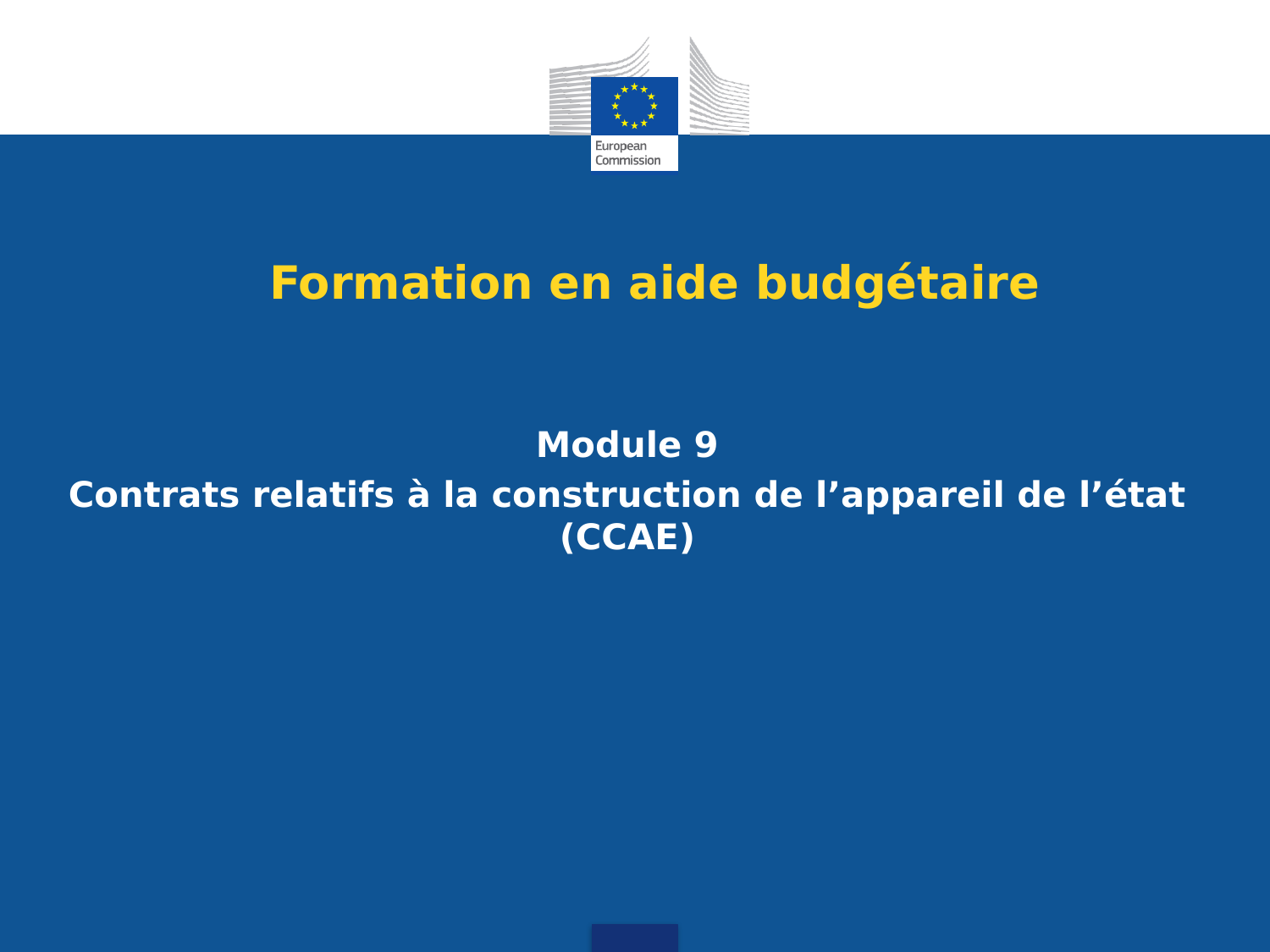

# Formation en aide budgétaire
Module 9
Contrats relatifs à la construction de l’appareil de l’état (CCAE)